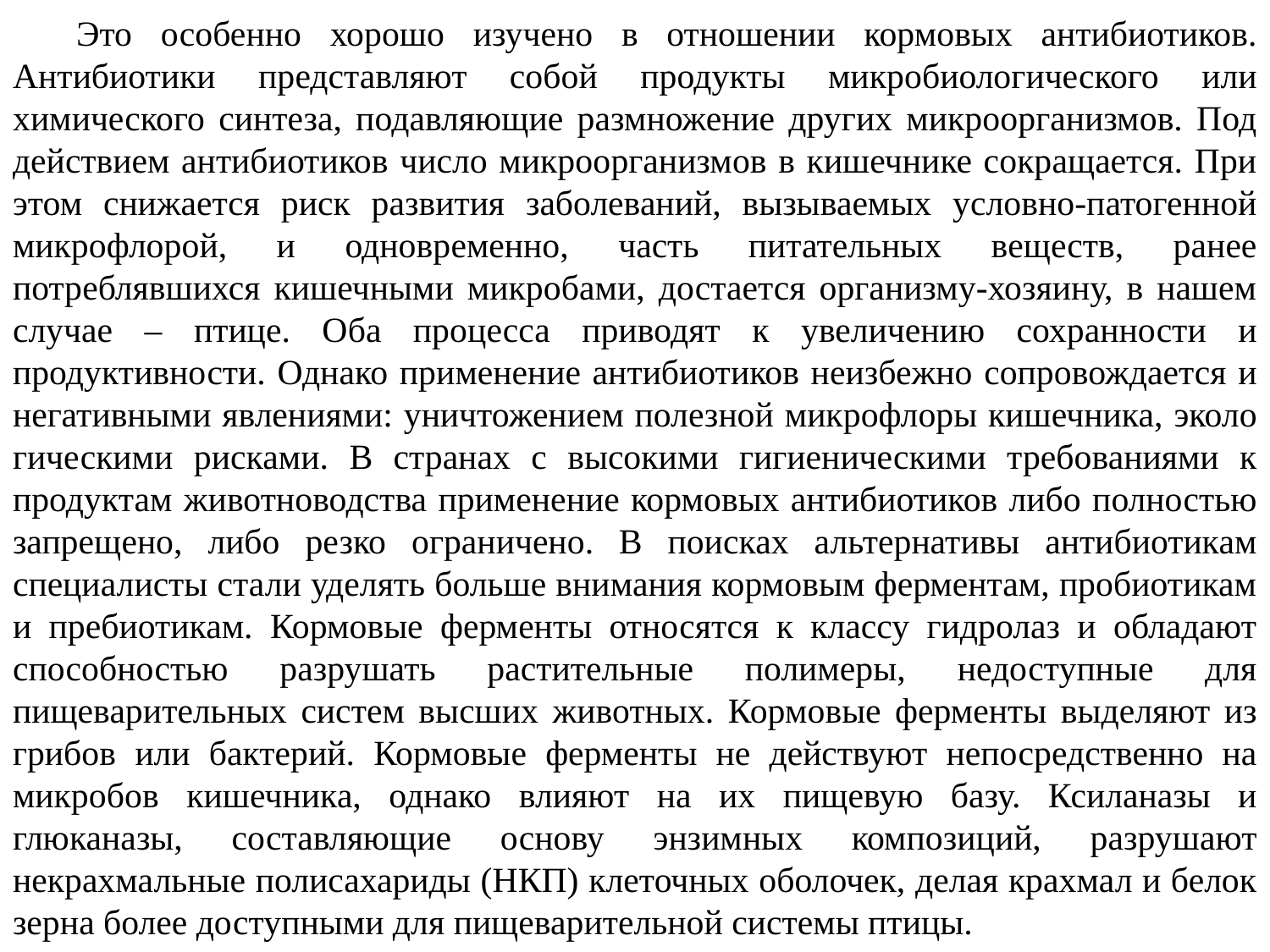

Это особенно хорошо изучено в отношении кормовых антибиотиков. Антибиотики представляют собой продукты микробиологического или химического синтеза, подавляющие размножение других микроорганизмов. Под действием антибиотиков число микроорганизмов в кишечнике сокращается. При этом снижается риск развития заболеваний, вызываемых условно-патогенной микрофлорой, и одновременно, часть питательных веществ, ранее потреблявшихся кишечными микробами, достается организму-хозяину, в нашем случае – птице. Оба процесса приводят к увеличению сохранности и продуктивности. Однако применение антибиотиков неизбежно сопровождается и негативными явлениями: уничтожением полезной микрофлоры кишечника, эколо­гическими рисками. В странах с высокими гигиеническими требованиями к продуктам животноводства применение кормовых антибиотиков либо полностью запрещено, либо резко ограничено. В поисках альтернативы антибиотикам специалисты стали уделять больше внимания кормовым ферментам, пробиотикам и пребиотикам. Кормовые ферменты относятся к классу гидролаз и обладают способностью разрушать растительные полимеры, недоступные для пищеварительных систем высших животных. Кормовые ферменты выделяют из грибов или бактерий. Кормовые ферменты не действуют непосредственно на микробов кишечника, однако влияют на их пищевую базу. Ксиланазы и глюканазы, составляющие основу энзимных композиций, разрушают некрахмальные полисахариды (НКП) клеточных оболочек, делая крахмал и белок зерна более доступными для пищеварительной системы птицы.